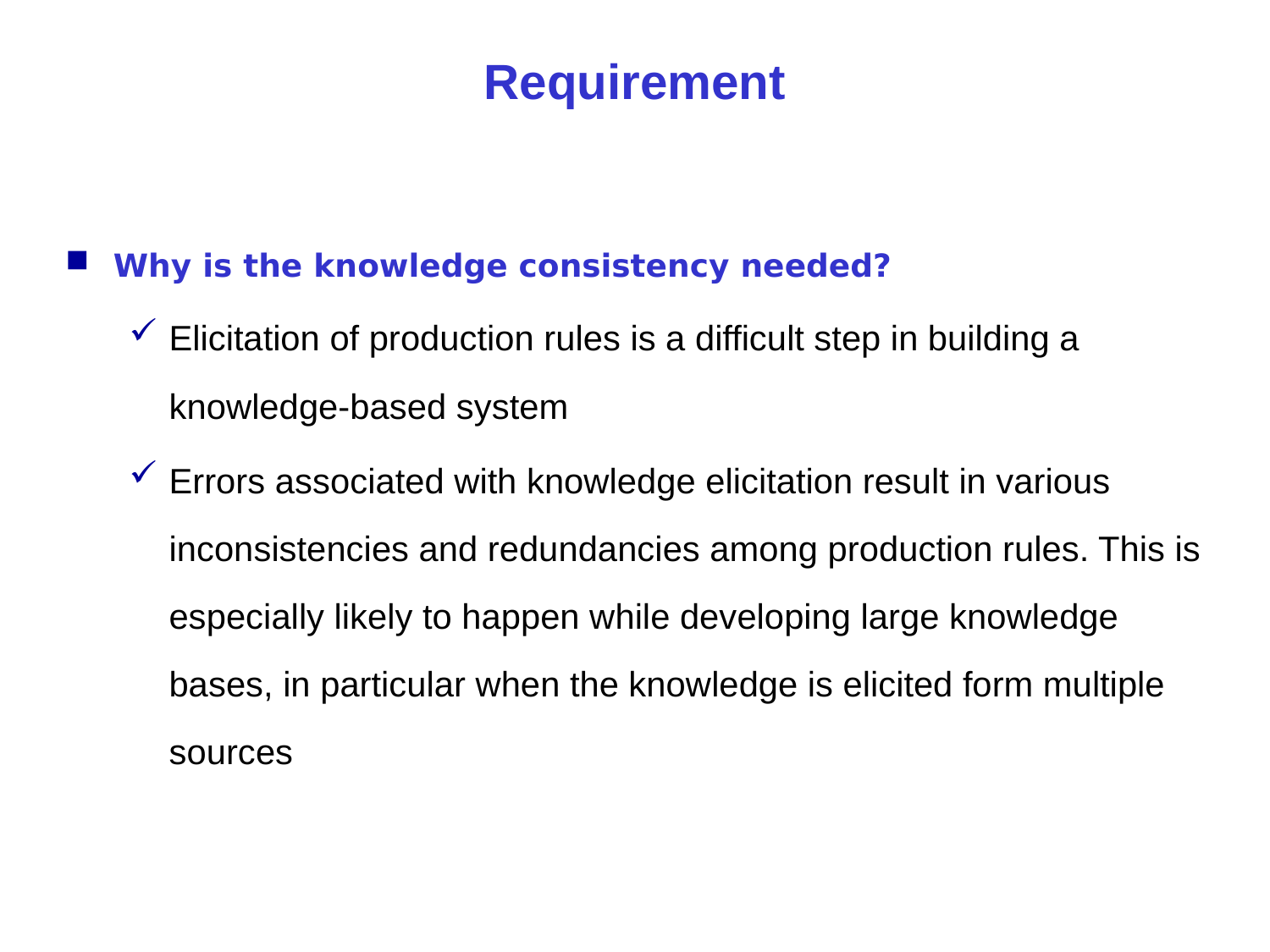

# Requirement
Why is the knowledge consistency needed?
Elicitation of production rules is a difficult step in building a knowledge-based system
Errors associated with knowledge elicitation result in various inconsistencies and redundancies among production rules. This is especially likely to happen while developing large knowledge bases, in particular when the knowledge is elicited form multiple sources